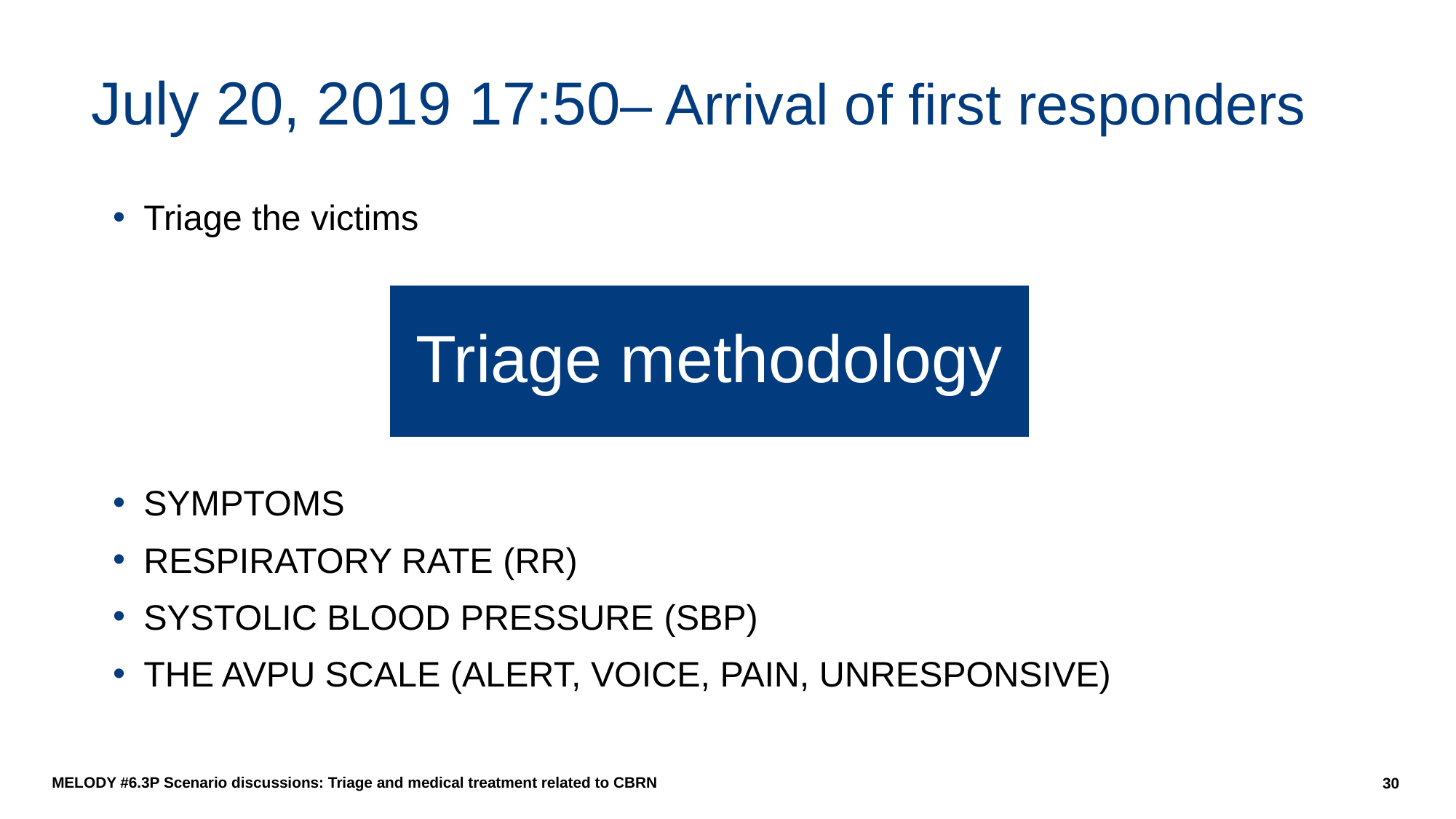

# July 20, 2019 17:50– Arrival of first responders
Triage the victims

SYMPTOMS
RESPIRATORY RATE (RR)
SYSTOLIC BLOOD PRESSURE (SBP)
THE AVPU SCALE (ALERT, VOICE, PAIN, UNRESPONSIVE)

Triage methodology
MELODY #6.3P Scenario discussions: Triage and medical treatment related to CBRN
30